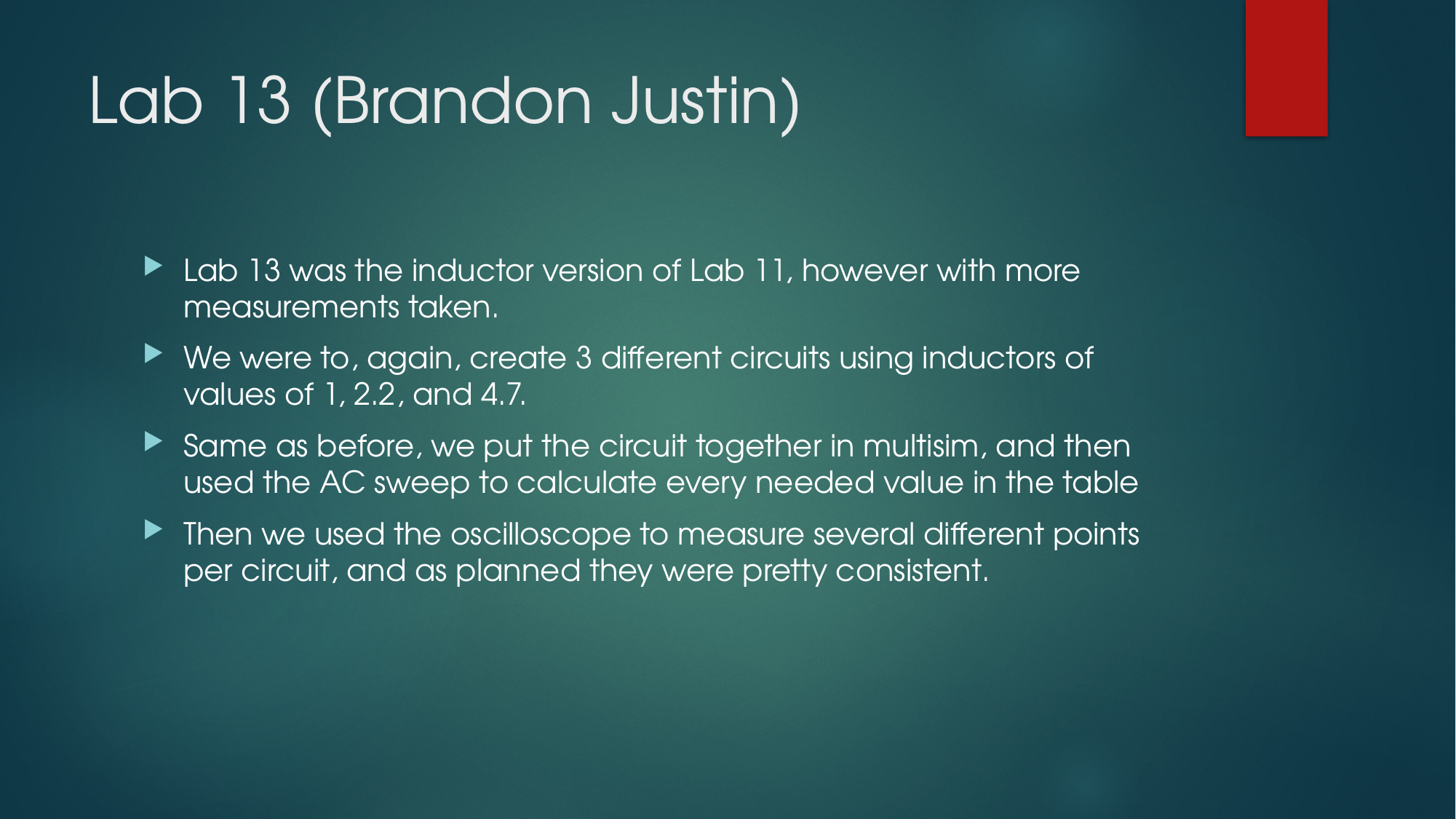

# Lab 13 (Brandon Justin)
Lab 13 was the inductor version of Lab 11, however with more measurements taken.
We were to, again, create 3 different circuits using inductors of values of 1, 2.2, and 4.7.
Same as before, we put the circuit together in multisim, and then used the AC sweep to calculate every needed value in the table
Then we used the oscilloscope to measure several different points per circuit, and as planned they were pretty consistent.